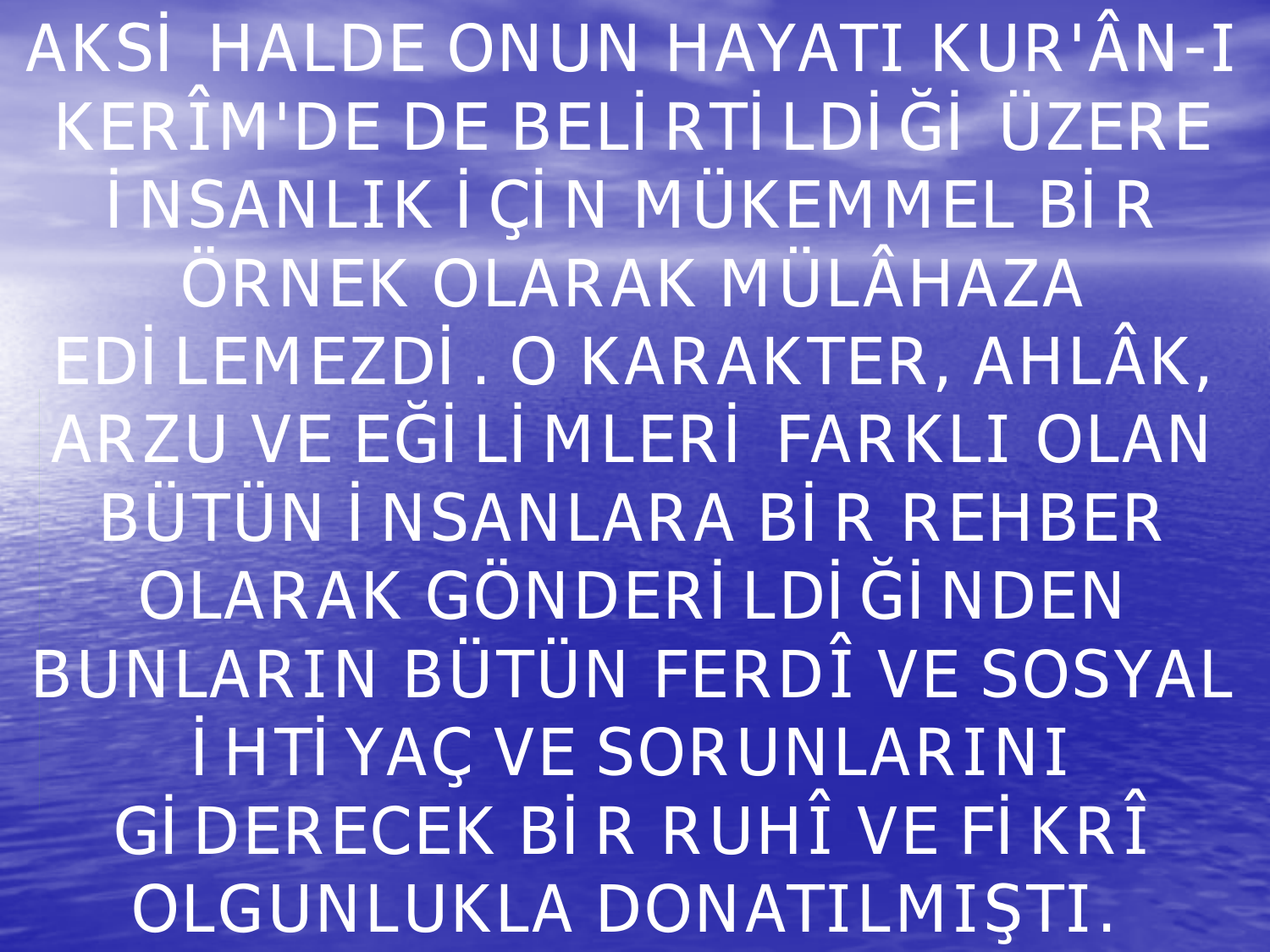

AKSİ HALDE ONUN HAYATI KUR'ÂN-I KERÎM'DE DE BELİRTİLDİĞİ ÜZERE İNSANLIK İÇİN MÜKEMMEL BİR ÖRNEK OLARAK MÜLÂHAZA EDİLEMEZDİ. O KARAKTER, AHLÂK, ARZU VE EĞİLİMLERİ FARKLI OLAN BÜTÜN İNSANLARA BİR REHBER OLARAK GÖNDERİLDİĞİNDEN BUNLARIN BÜTÜN FERDÎ VE SOSYAL İHTİYAÇ VE SORUNLARINI GİDERECEK BİR RUHÎ VE FİKRÎ OLGUNLUKLA DONATILMIŞTI.
#